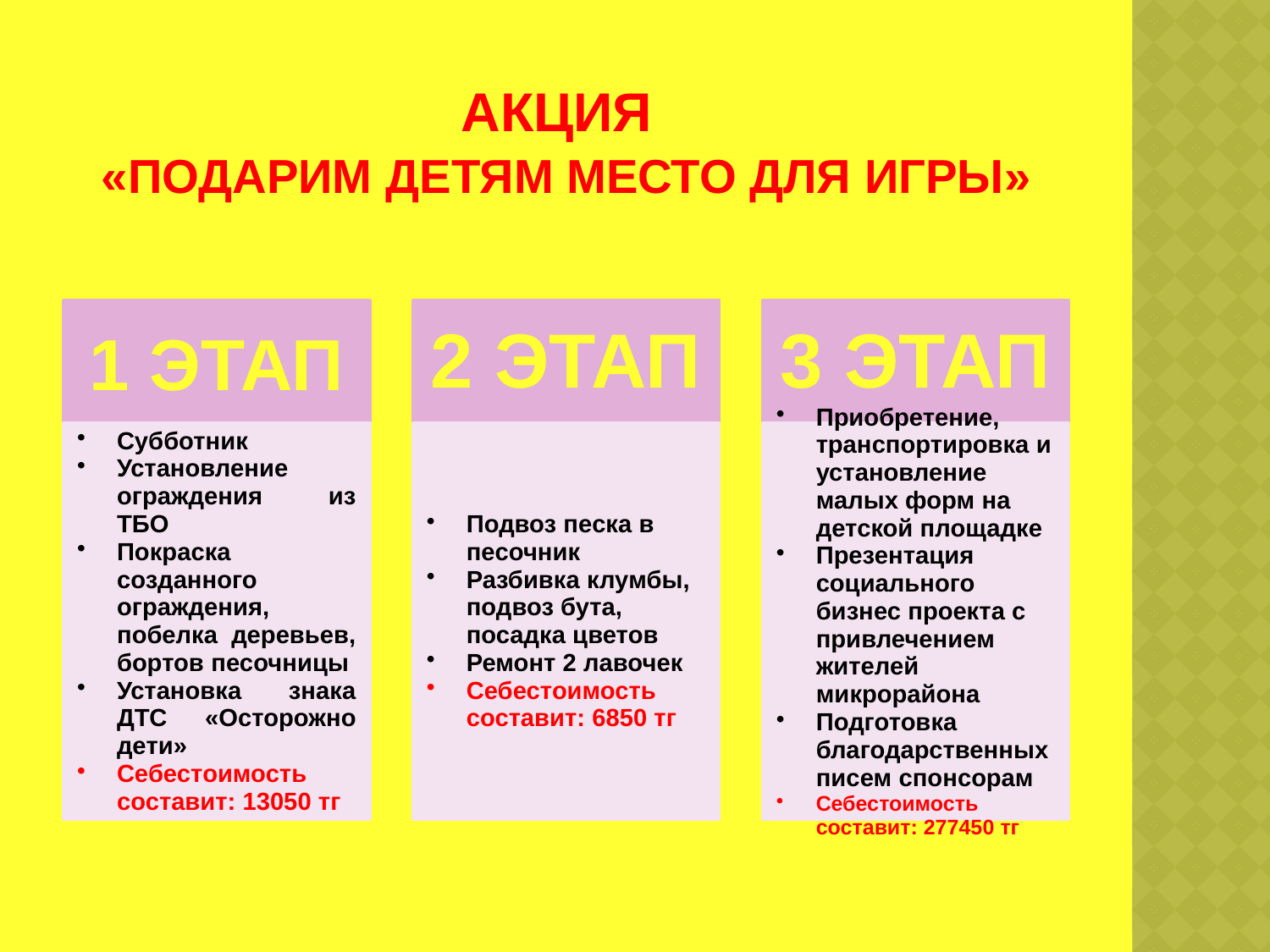

# АкциЯ «Подарим детям место для игры»
1 ЭТАП
Субботник
Установление ограждения из ТБО
2 ЭТАП
3 ЭТАП
Приобретение, транспортировка и установление малых форм на детской площадке
Презентация социального бизнес проекта с привлечением жителей микрорайона
Покраска созданного ограждения, побелка деревьев, бортов песочницы
Установка знака ДТС «Осторожно дети»
Подвоз песка в песочник
Разбивка клумбы,  подвоз бута, посадка цветов
Ремонт 2 лавочек
Себестоимость составит: 277450 тг
Подготовка благодарственных писем спонсорам
Себестоимость составит: 13050 тг
Себестоимость составит: 6850 тг